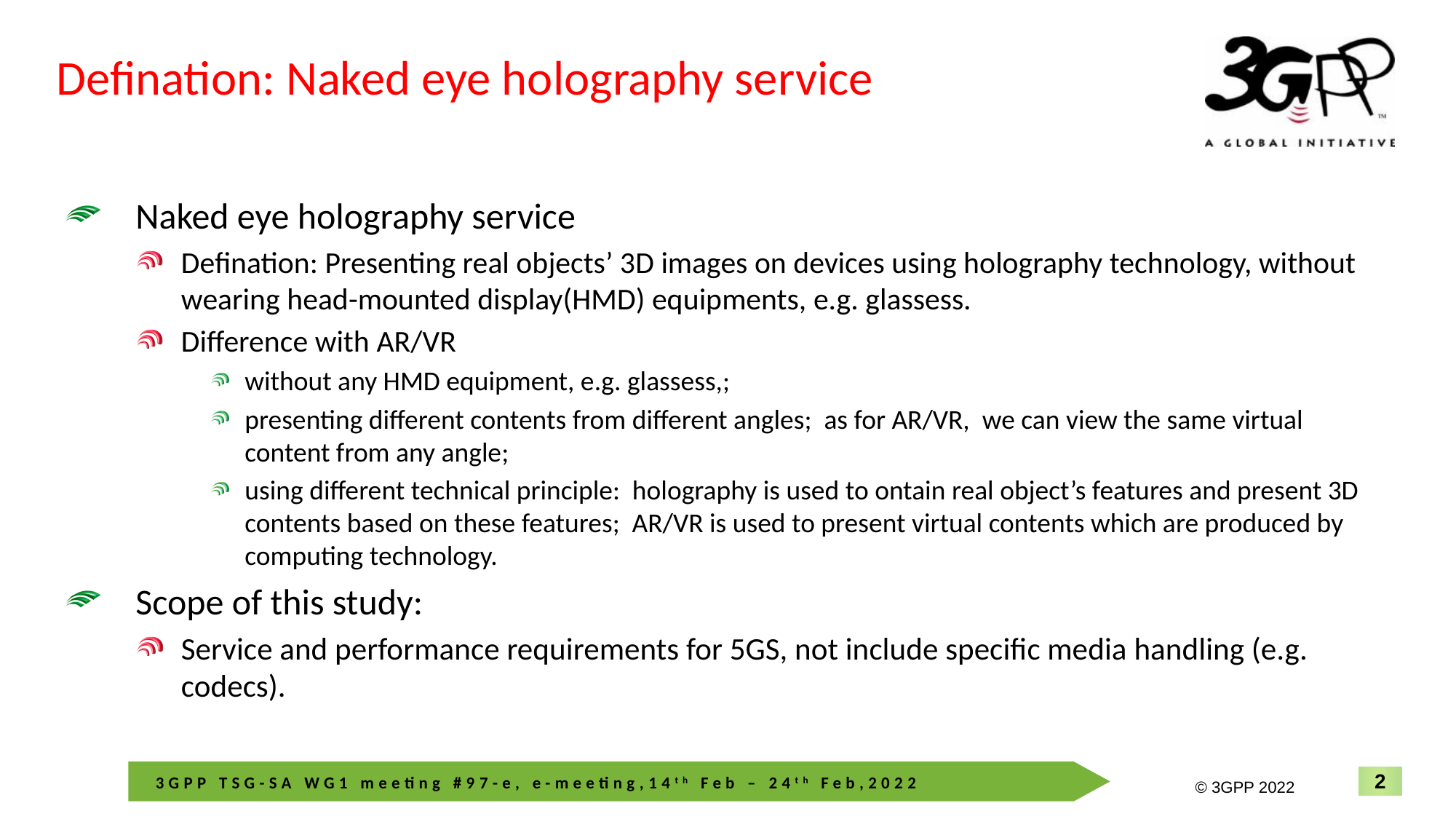

# Defination: Naked eye holography service
Naked eye holography service
Defination: Presenting real objects’ 3D images on devices using holography technology, without wearing head-mounted display(HMD) equipments, e.g. glassess.
Difference with AR/VR
without any HMD equipment, e.g. glassess,;
presenting different contents from different angles;  as for AR/VR,  we can view the same virtual content from any angle;
using different technical principle:  holography is used to ontain real object’s features and present 3D contents based on these features;  AR/VR is used to present virtual contents which are produced by computing technology.
Scope of this study:
Service and performance requirements for 5GS, not include specific media handling (e.g. codecs).